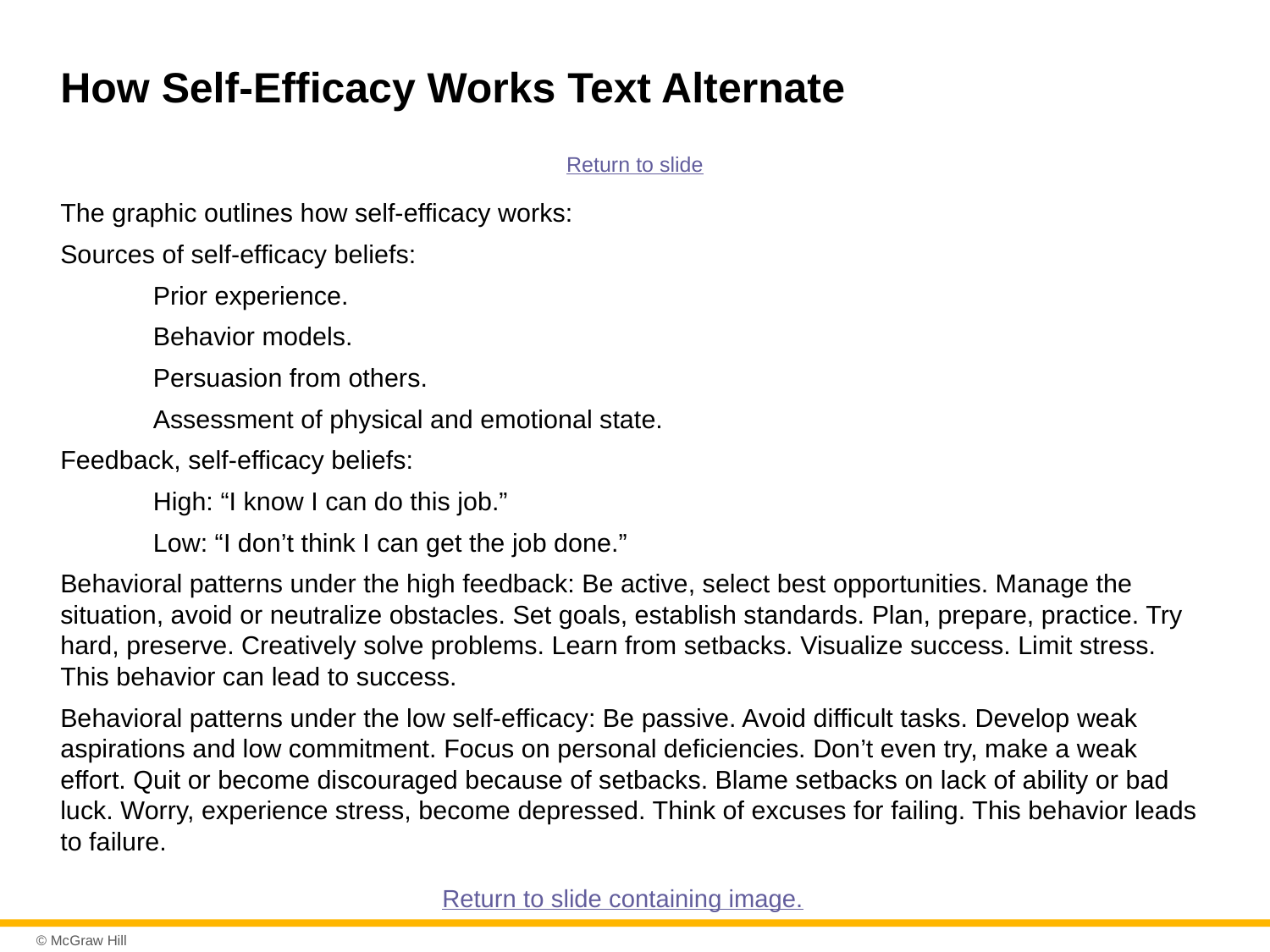

# How Self-Efficacy Works Text Alternate
Return to slide
The graphic outlines how self-efficacy works:
Sources of self-efficacy beliefs:
	Prior experience.
	Behavior models.
	Persuasion from others.
	Assessment of physical and emotional state.
Feedback, self-efficacy beliefs:
	High: “I know I can do this job.”
	Low: “I don’t think I can get the job done.”
Behavioral patterns under the high feedback: Be active, select best opportunities. Manage the situation, avoid or neutralize obstacles. Set goals, establish standards. Plan, prepare, practice. Try hard, preserve. Creatively solve problems. Learn from setbacks. Visualize success. Limit stress. This behavior can lead to success.
Behavioral patterns under the low self-efficacy: Be passive. Avoid difficult tasks. Develop weak aspirations and low commitment. Focus on personal deficiencies. Don’t even try, make a weak effort. Quit or become discouraged because of setbacks. Blame setbacks on lack of ability or bad luck. Worry, experience stress, become depressed. Think of excuses for failing. This behavior leads to failure.
Return to slide containing image.